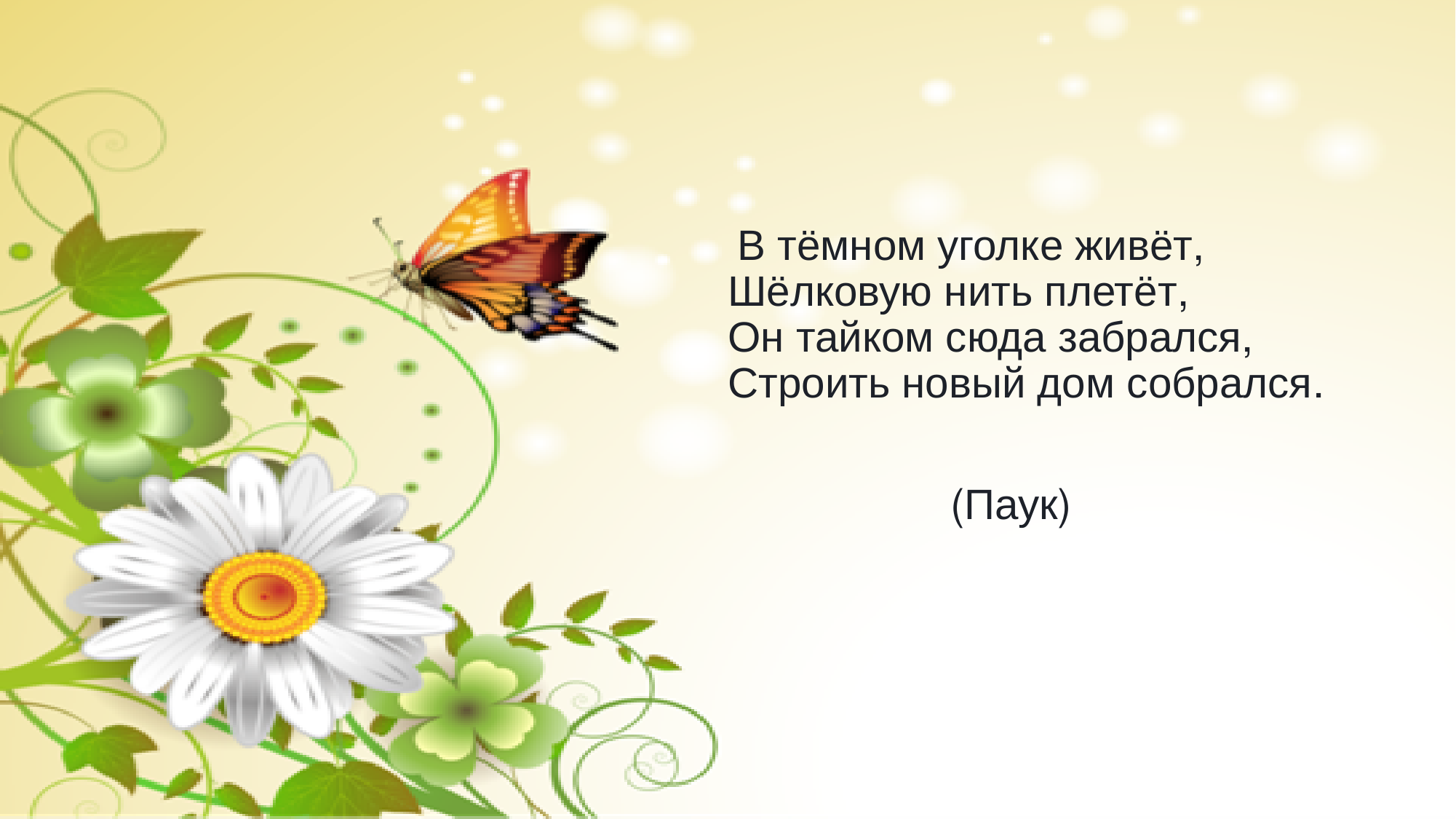

#
                                                     В тёмном уголке живёт,
                                                                Шёлковую нить плетёт,
                                                                Он тайком сюда забрался,
                                                                Строить новый дом собрался.

                                                                       (Паук)